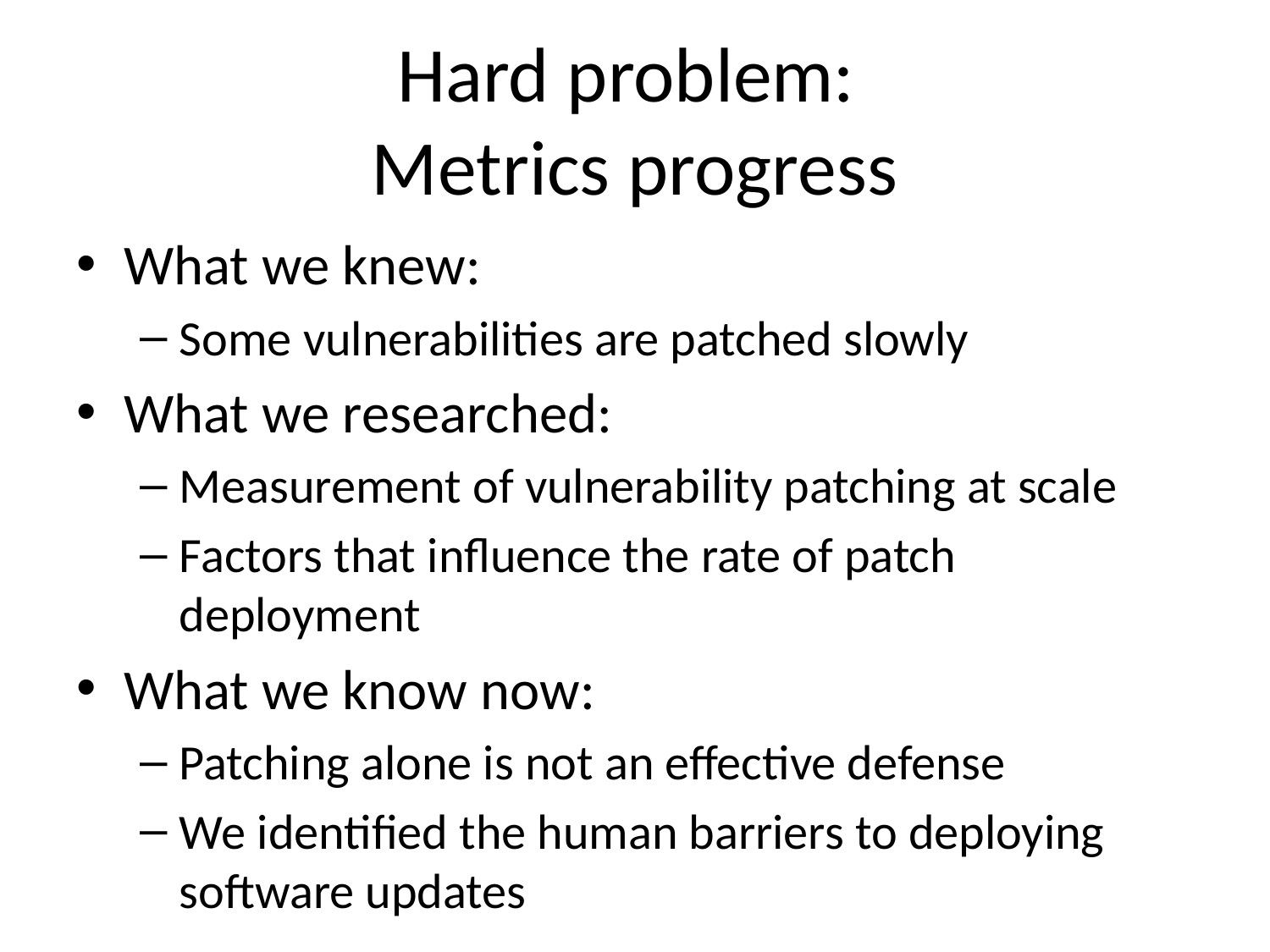

# Hard problem: Metrics progress
What we knew:
Some vulnerabilities are patched slowly
What we researched:
Measurement of vulnerability patching at scale
Factors that influence the rate of patch deployment
What we know now:
Patching alone is not an effective defense
We identified the human barriers to deploying software updates